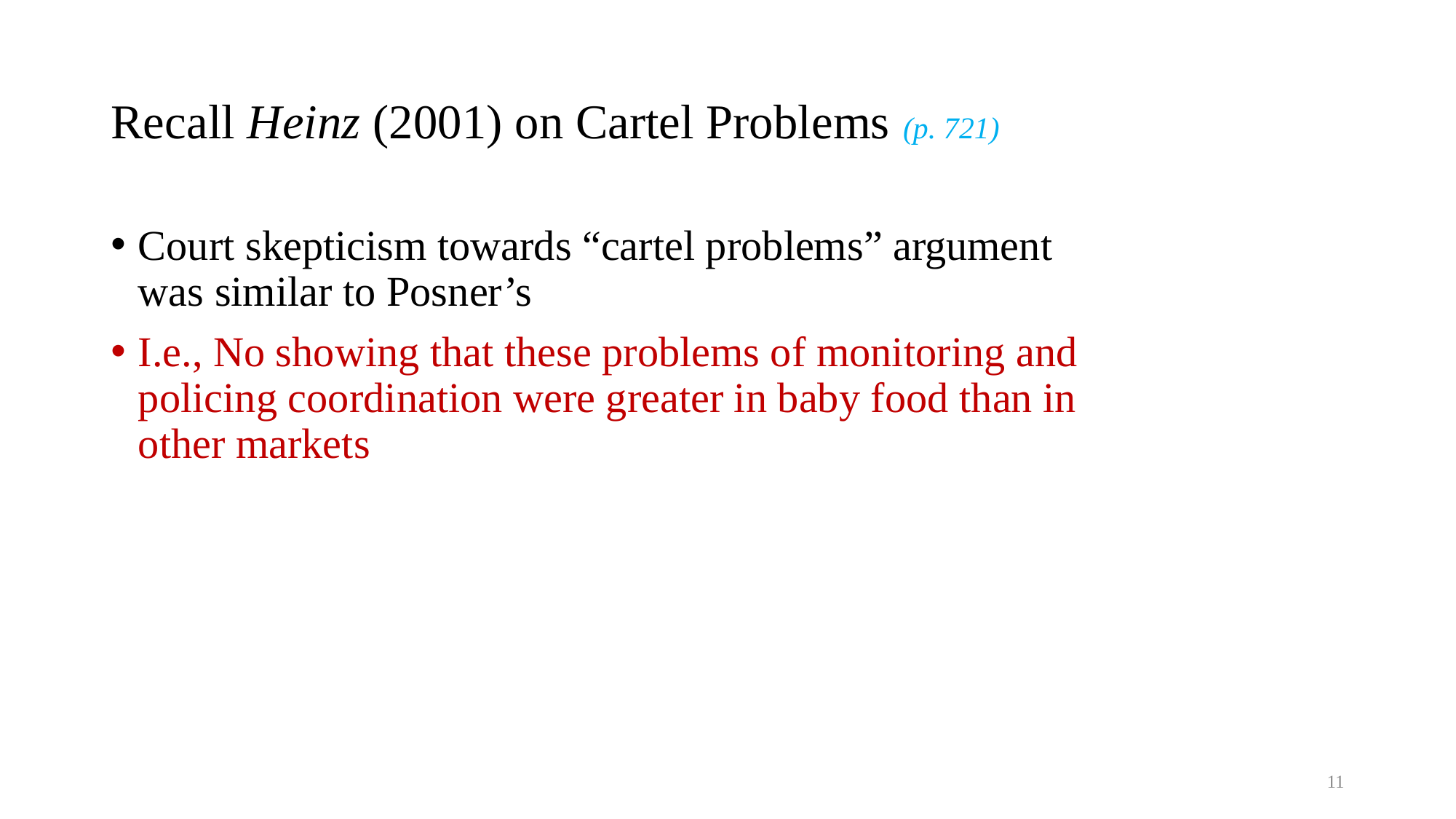

# Recall Heinz (2001) on Cartel Problems (p. 721)
Court skepticism towards “cartel problems” argument was similar to Posner’s
I.e., No showing that these problems of monitoring and policing coordination were greater in baby food than in other markets
11